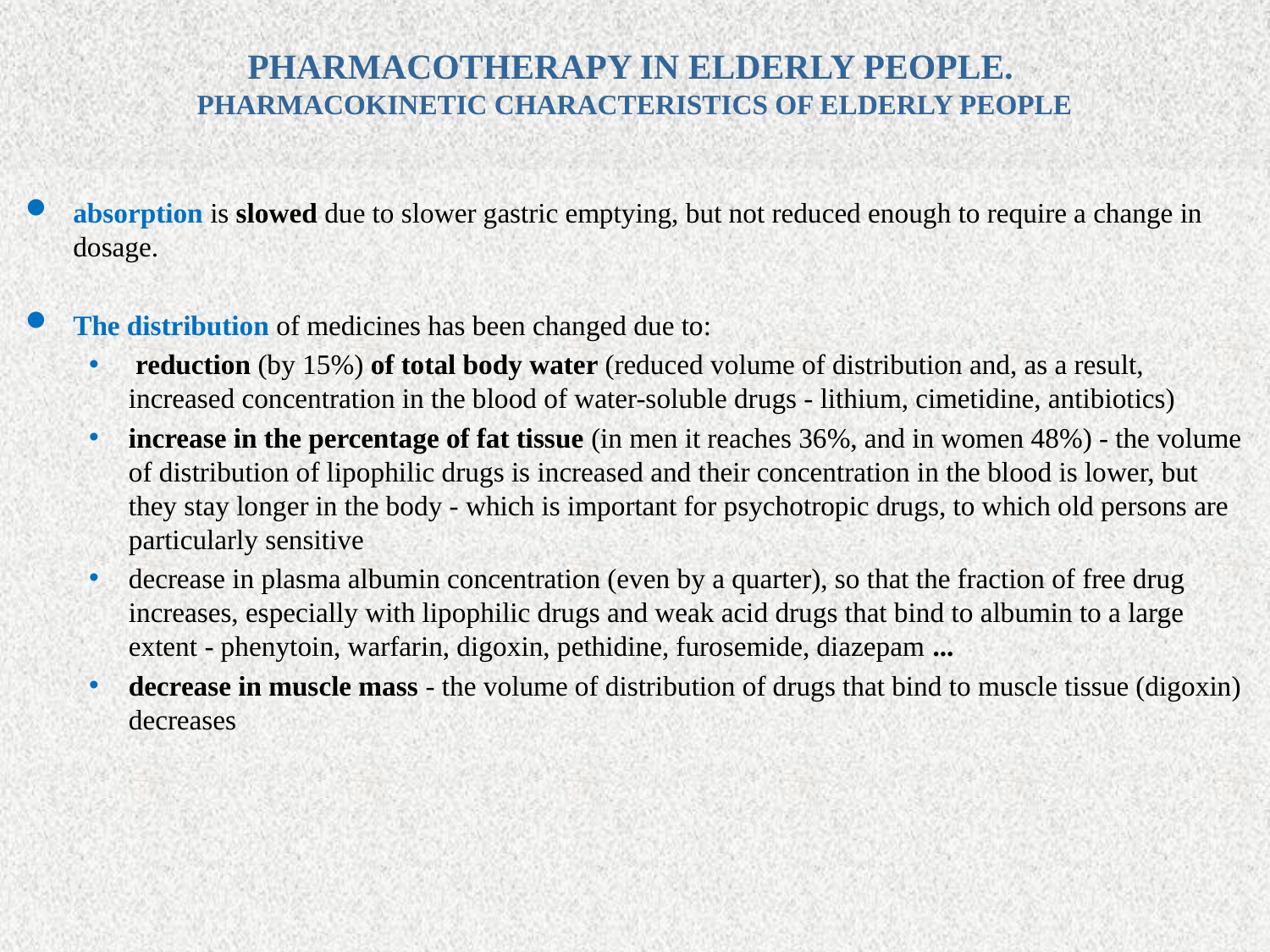

# PHARMACOTHERAPY IN ELDERLY PEOPLE. PHARMACOKINETIC CHARACTERISTICS OF ELDERLY PEOPLE

absorption is slowed due to slower gastric emptying, but not reduced enough to require a change in dosage.

The distribution of medicines has been changed due to:
 reduction (by 15%) of total body water (reduced volume of distribution and, as a result, increased concentration in the blood of water-soluble drugs - lithium, cimetidine, antibiotics)
increase in the percentage of fat tissue (in men it reaches 36%, and in women 48%) - the volume of distribution of lipophilic drugs is increased and their concentration in the blood is lower, but they stay longer in the body - which is important for psychotropic drugs, to which old persons are particularly sensitive
decrease in plasma albumin concentration (even by a quarter), so that the fraction of free drug increases, especially with lipophilic drugs and weak acid drugs that bind to albumin to a large extent - phenytoin, warfarin, digoxin, pethidine, furosemide, diazepam ...
decrease in muscle mass - the volume of distribution of drugs that bind to muscle tissue (digoxin) decreases